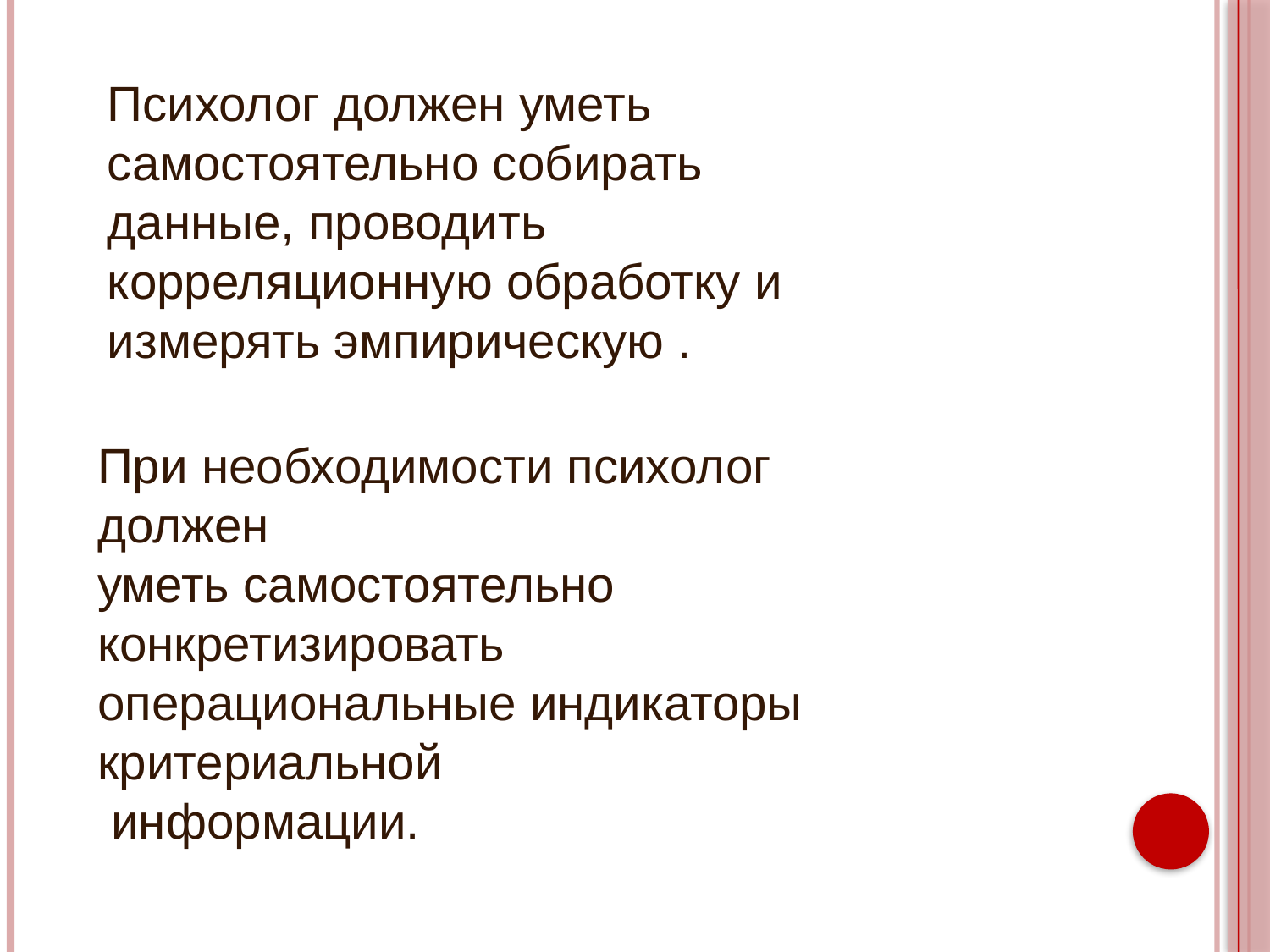

Психолог должен уметь самостоятельно собирать данные, проводить корреляционную обработку и измерять эмпирическую .

При необходимости психолог
должен
уметь самостоятельно
конкретизировать
операциональные индикаторы
критериальной
 информации.